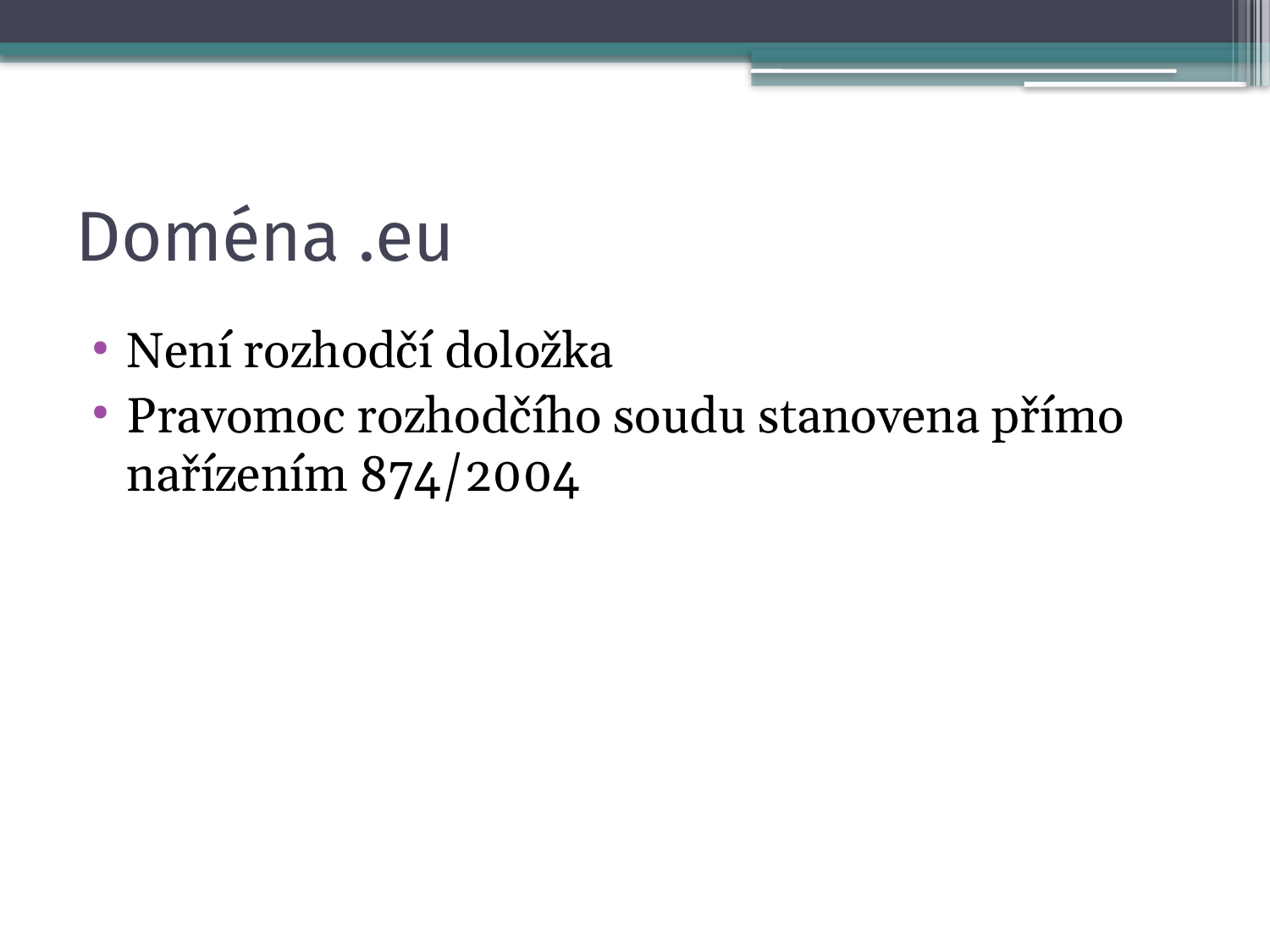

# Doména .eu
Není rozhodčí doložka
Pravomoc rozhodčího soudu stanovena přímo nařízením 874/2004